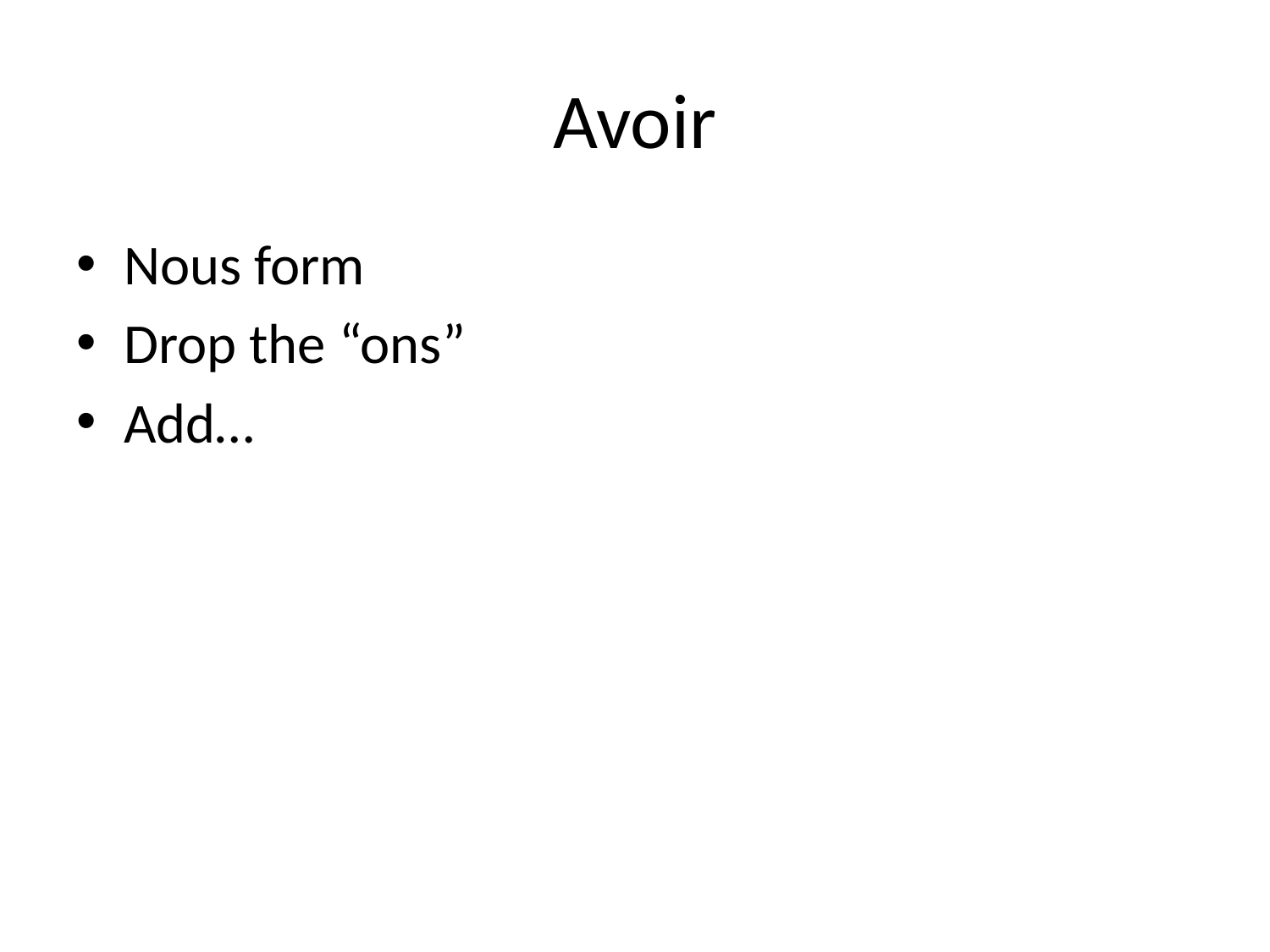

# Avoir
Nous form
Drop the “ons”
Add…